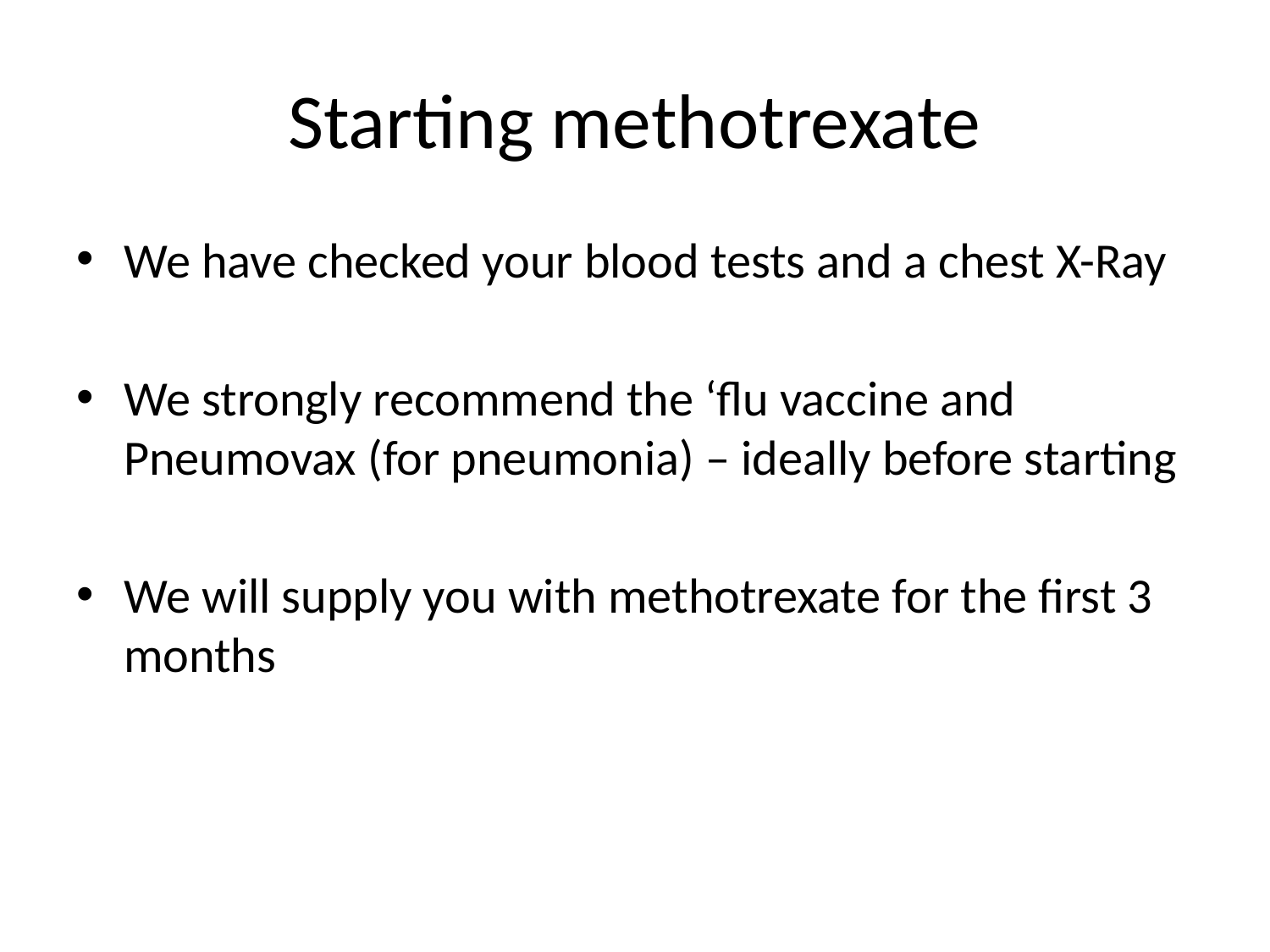

# Starting methotrexate
We have checked your blood tests and a chest X-Ray

We strongly recommend the ‘flu vaccine and Pneumovax (for pneumonia) – ideally before starting

We will supply you with methotrexate for the first 3 months